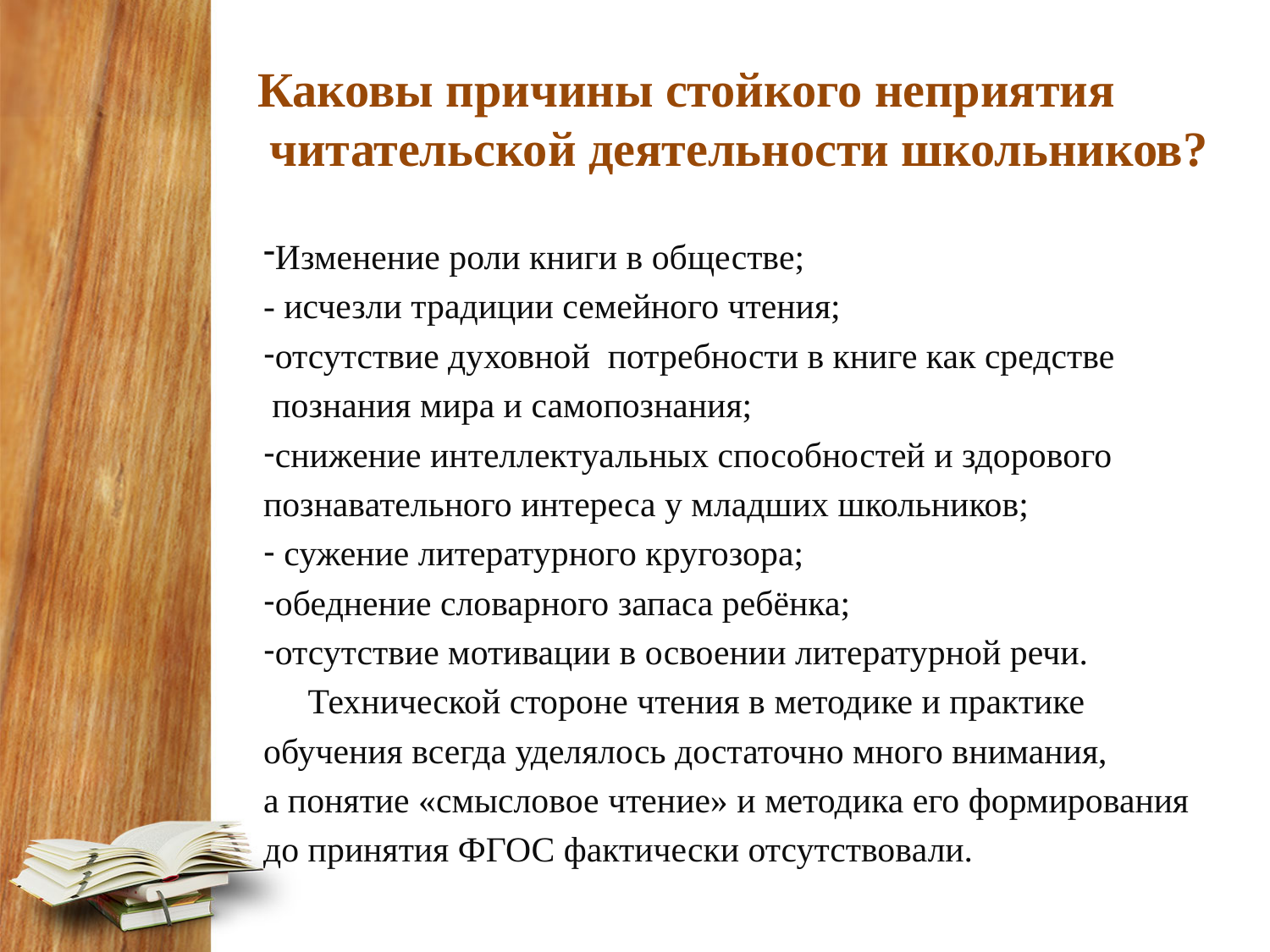

# Каковы причины стойкого неприятия читательской деятельности школьников?
Изменение роли книги в обществе;
- исчезли традиции семейного чтения;
отсутствие духовной  потребности в книге как средстве
 познания мира и самопознания;
снижение интеллектуальных способностей и здорового
познавательного интереса у младших школьников;
 сужение литературного кругозора;
обеднение словарного запаса ребёнка;
отсутствие мотивации в освоении литературной речи.
     Технической стороне чтения в методике и практике
обучения всегда уделялось достаточно много внимания,
а понятие «смысловое чтение» и методика его формирования
до принятия ФГОС фактически отсутствовали.